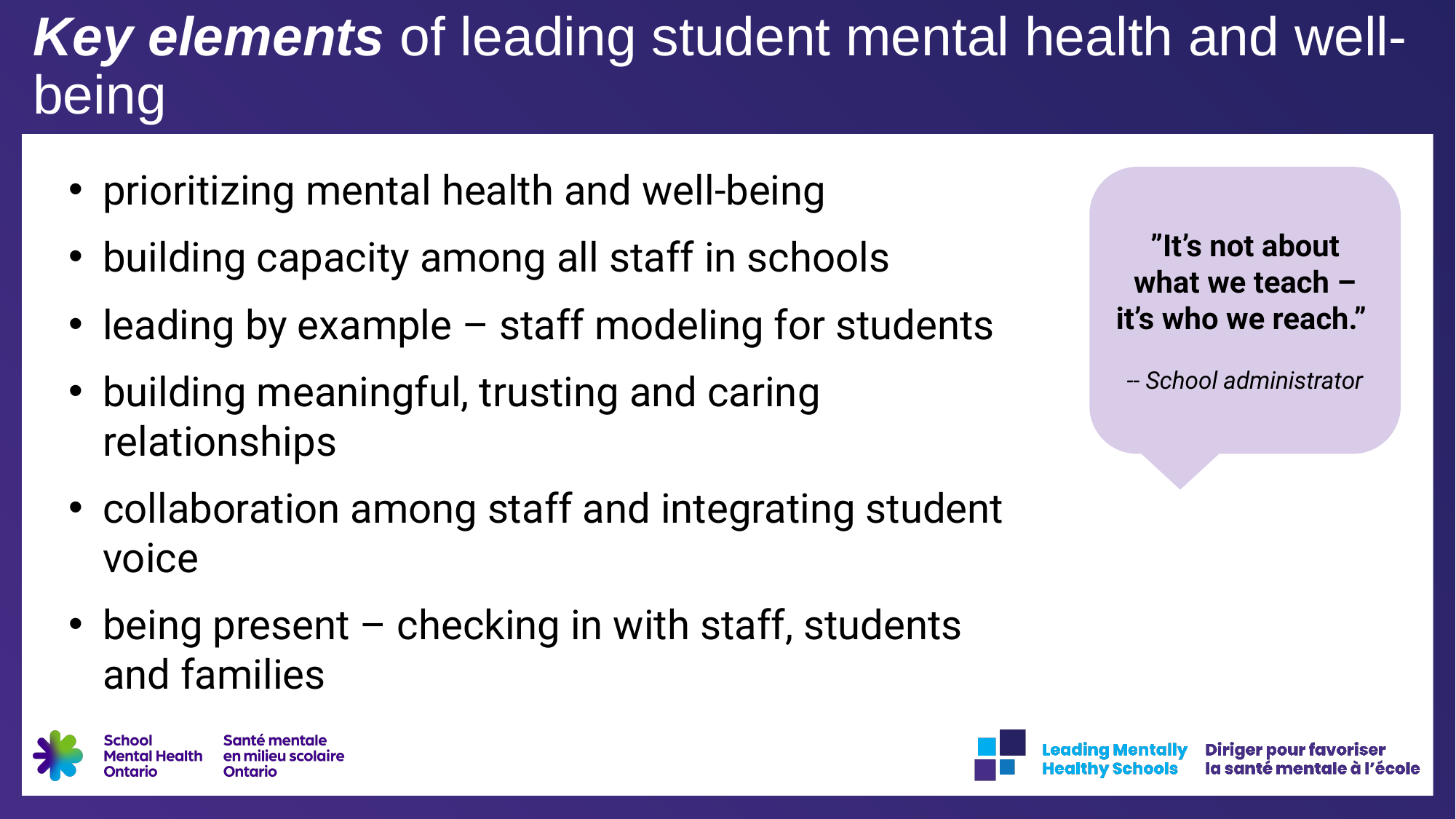

# Key elements of leading student mental health and well-being
prioritizing mental health and well-being
building capacity among all staff in schools
leading by example – staff modeling for students
building meaningful, trusting and caring relationships
collaboration among staff and integrating student voice
being present – checking in with staff, students and families
”It’s not about what we teach – it’s who we reach.”

-- School administrator